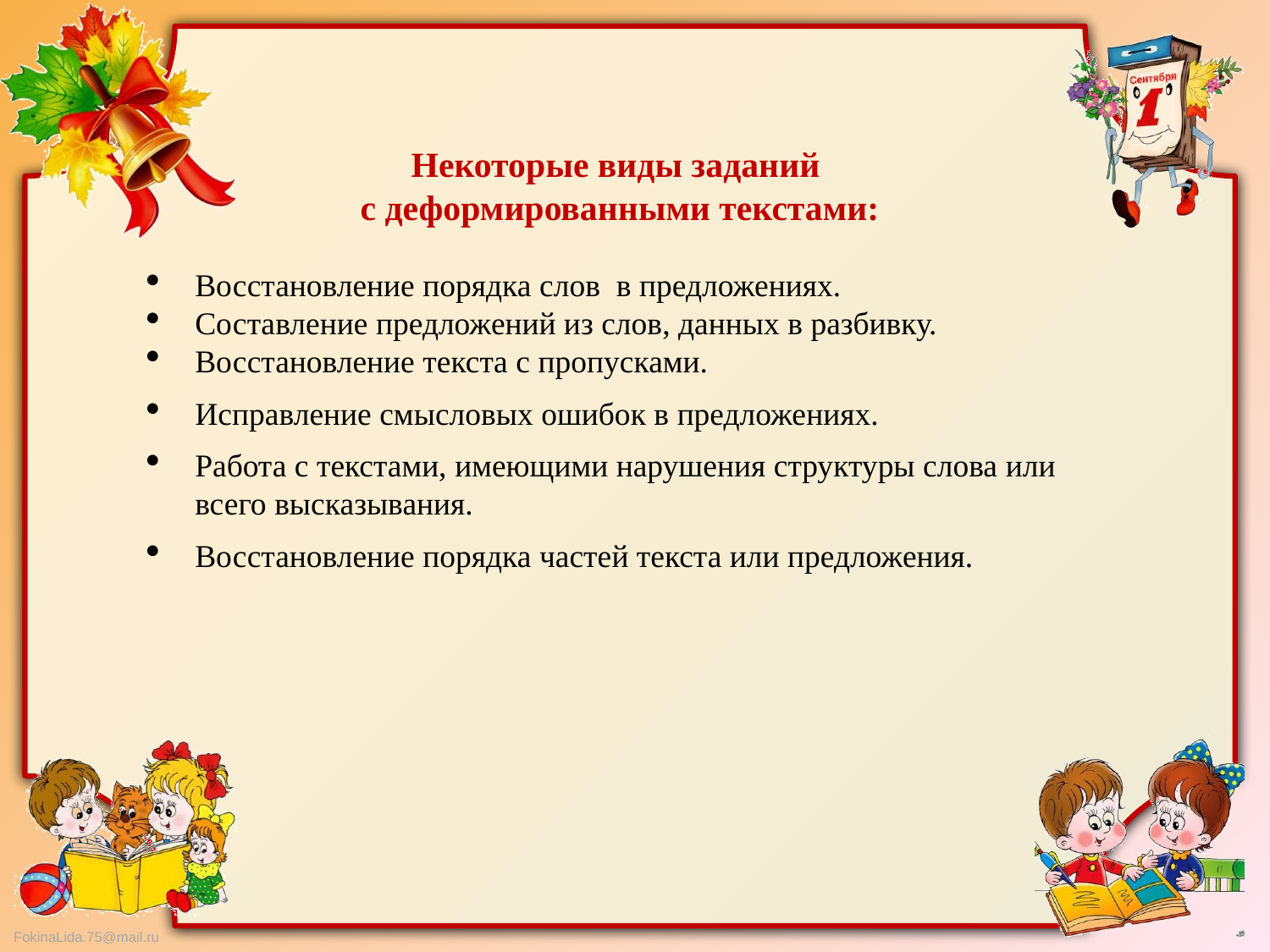

Некоторые виды заданий
с деформированными текстами:

Восстановление порядка слов  в предложениях.
Составление предложений из слов, данных в разбивку.
Восстановление текста с пропусками.
Исправление смысловых ошибок в предложениях.
Работа с текстами, имеющими нарушения структуры слова или всего высказывания.
Восстановление порядка частей текста или предложения.